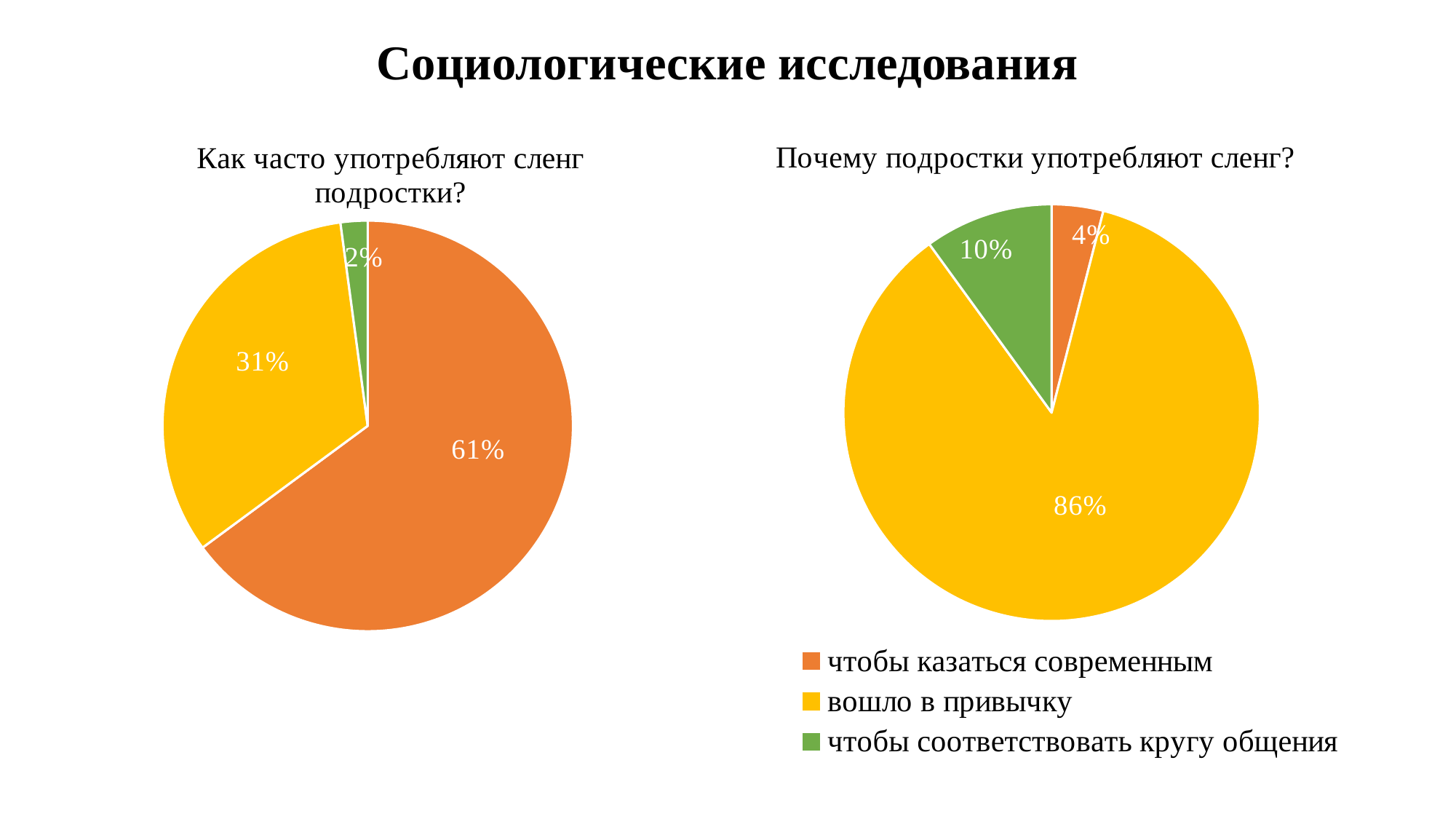

# Социологические исследования

### Chart: Как часто употребляют сленг подростки?

| Category | употребление сленга |
|---|---|
| часто  | 0.61 |
| редко | 0.31 |
| не употребляют | 0.02 |

### Chart: Почему подростки употребляют сленг?

| Category | Почему употребляют сленг? |
|---|---|
| чтобы казаться современным | 0.04 |
| вошло в привычку | 0.86 |
| чтобы соответствовать кругу общения | 0.1 |